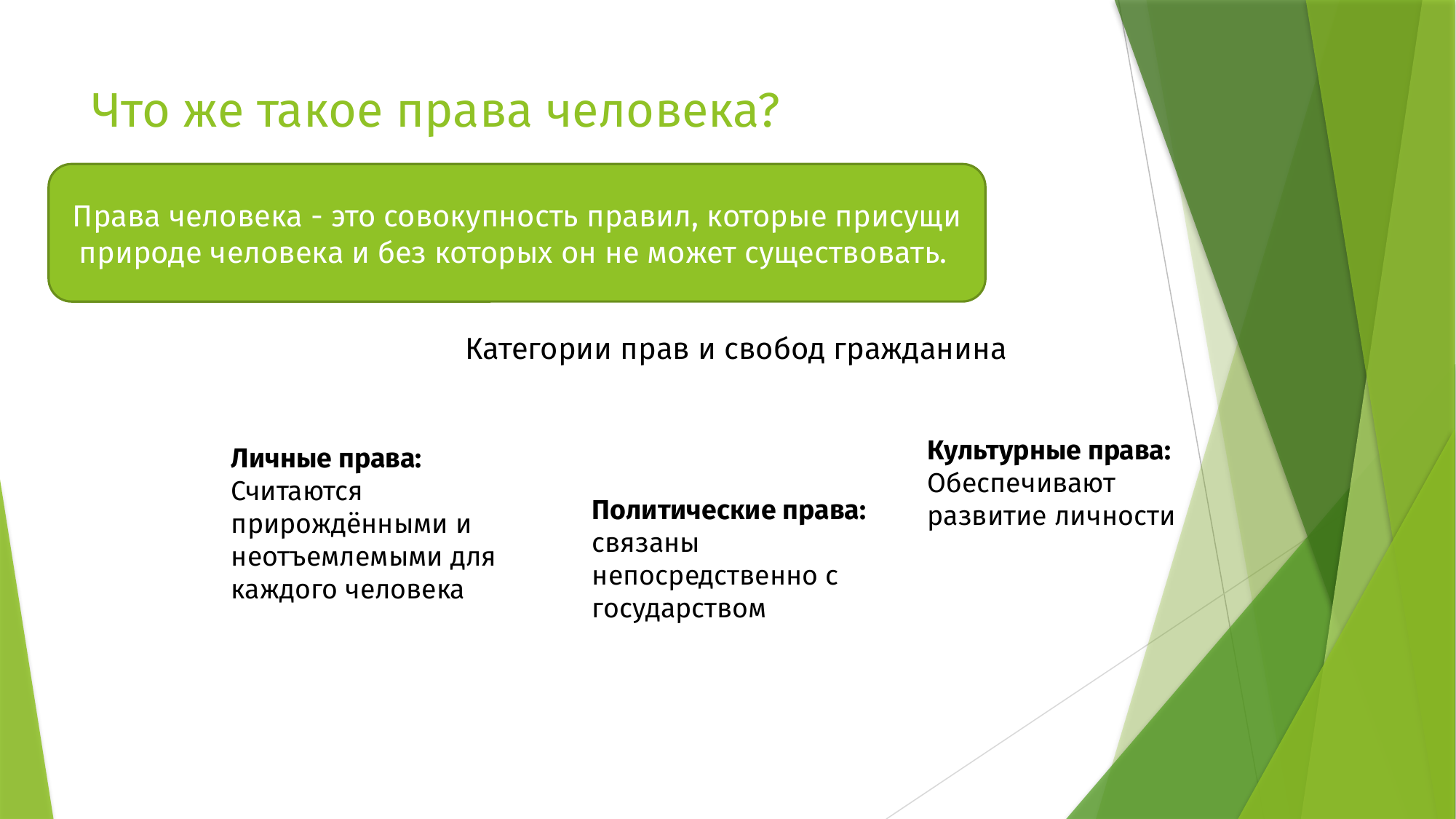

# Что же такое права человека?
Права человека - это совокупность правил, которые присущи природе человека и без которых он не может существовать.
Категории прав и свобод гражданина
Культурные права:
Обеспечивают развитие личности
Личные права:
Считаются прирождёнными и неотъемлемыми для каждого человека
Политические права:
связаны непосредственно с государством